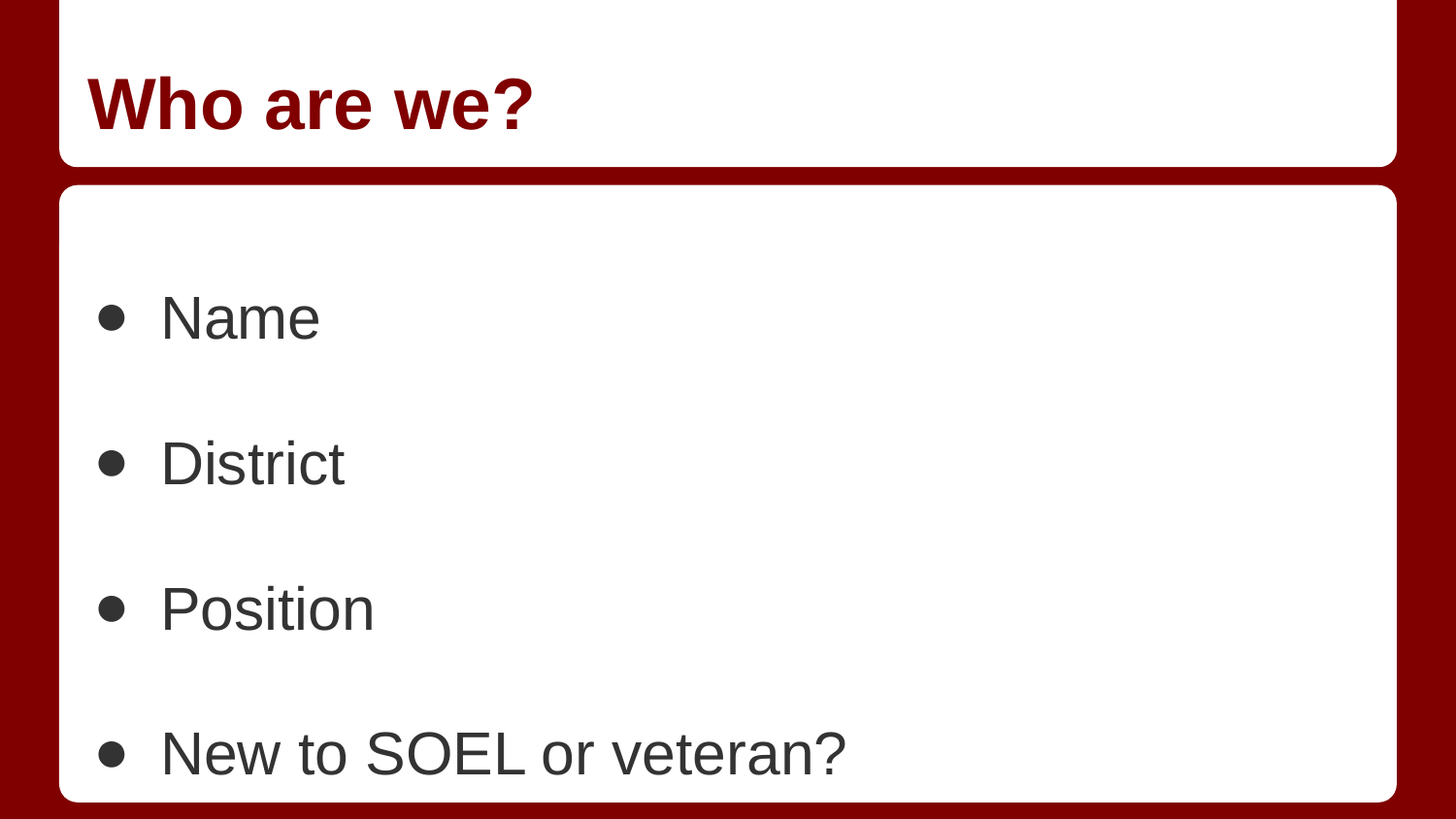

# Who are we?
Name
District
Position
New to SOEL or veteran?